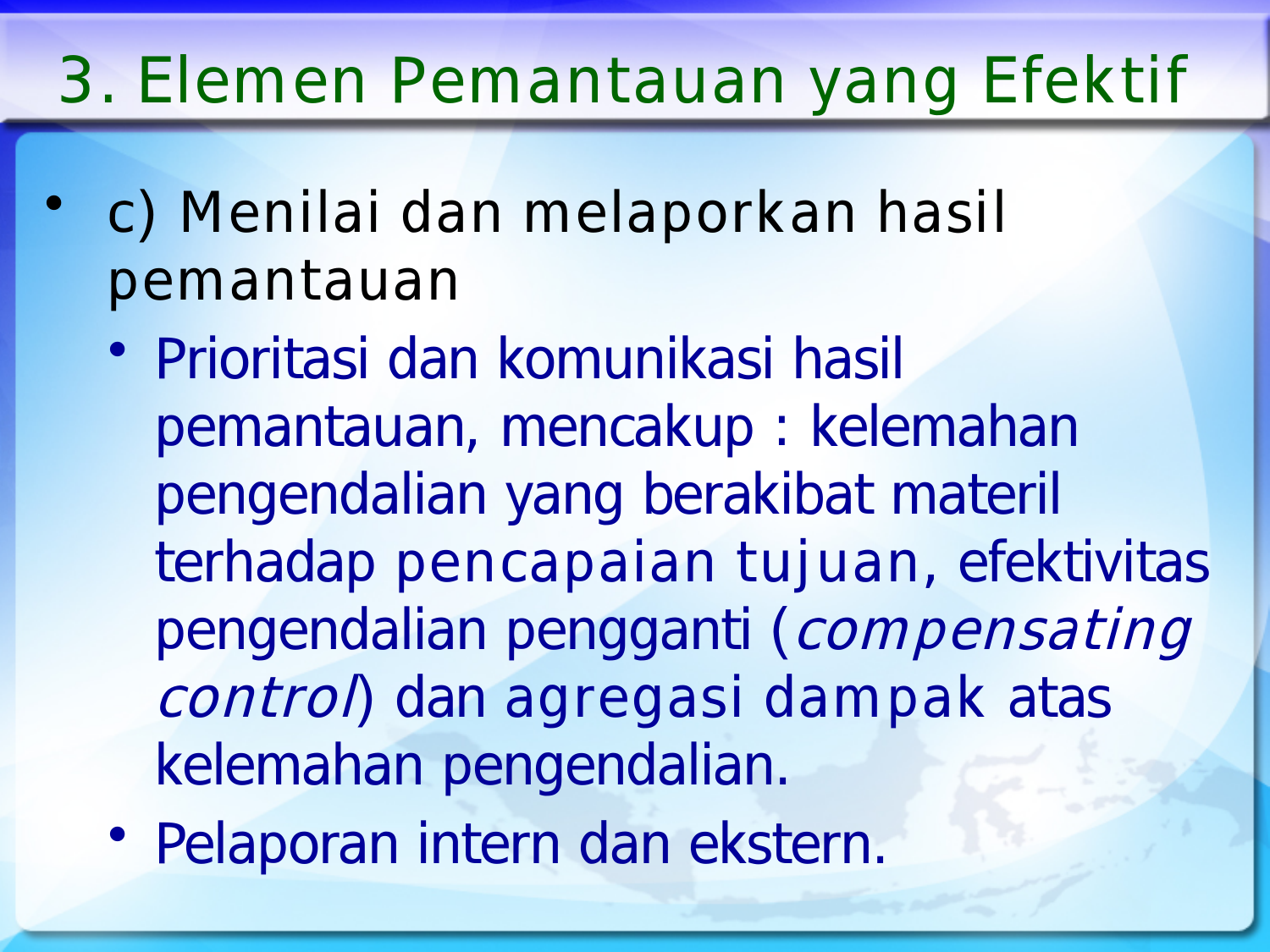

# 3. Elemen Pemantauan yang Efektif
c) Menilai dan melaporkan hasil pemantauan
Prioritasi dan komunikasi hasil pemantauan, mencakup : kelemahan pengendalian yang berakibat materil terhadap pencapaian tujuan, efektivitas pengendalian pengganti (compensating control) dan agregasi dampak atas kelemahan pengendalian.
Pelaporan intern dan ekstern.